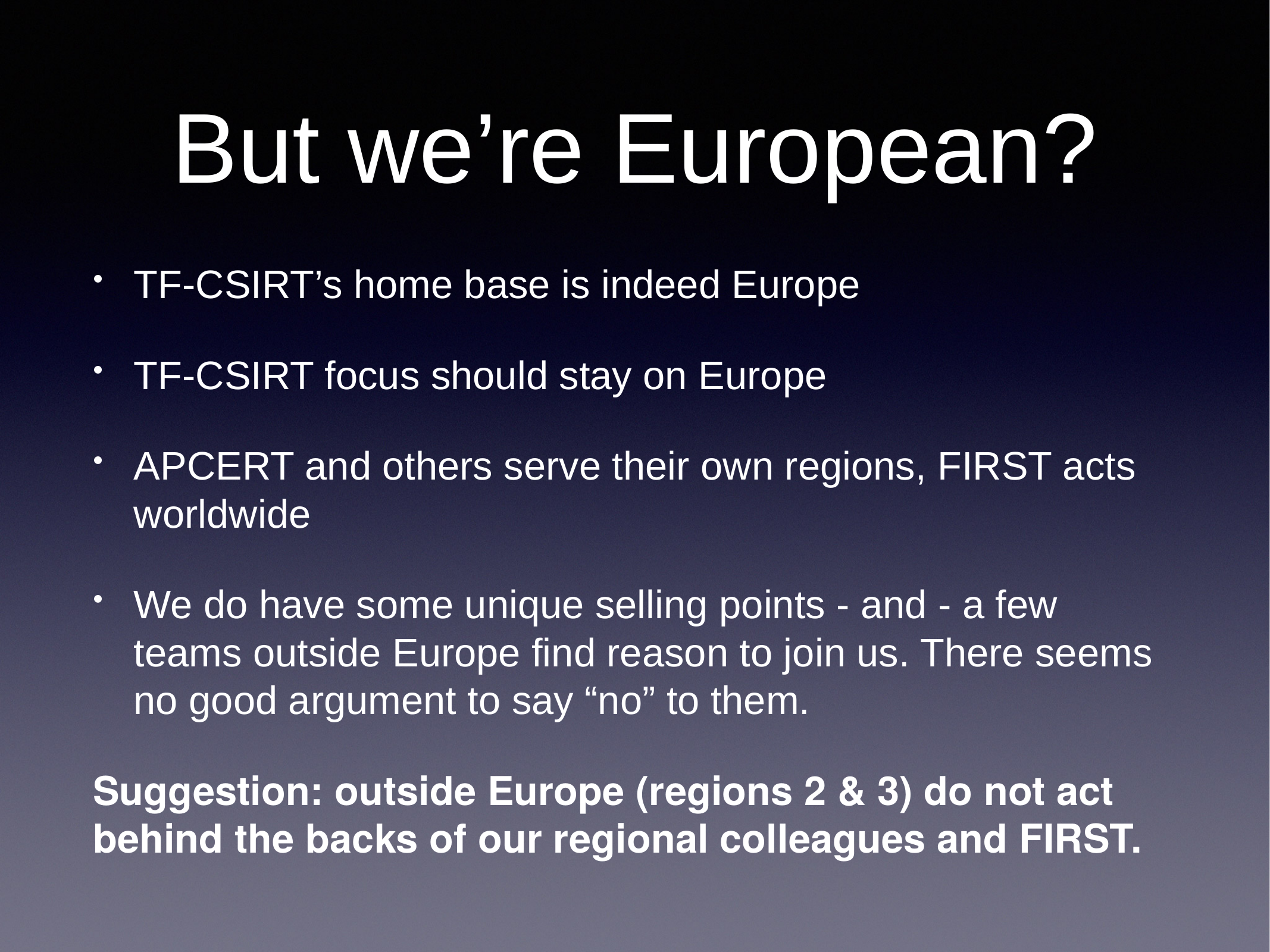

# But we’re European?
TF-CSIRT’s home base is indeed Europe
TF-CSIRT focus should stay on Europe
APCERT and others serve their own regions, FIRST acts worldwide
We do have some unique selling points - and - a few teams outside Europe find reason to join us. There seems no good argument to say “no” to them.
Suggestion: outside Europe (regions 2 & 3) do not act behind the backs of our regional colleagues and FIRST.